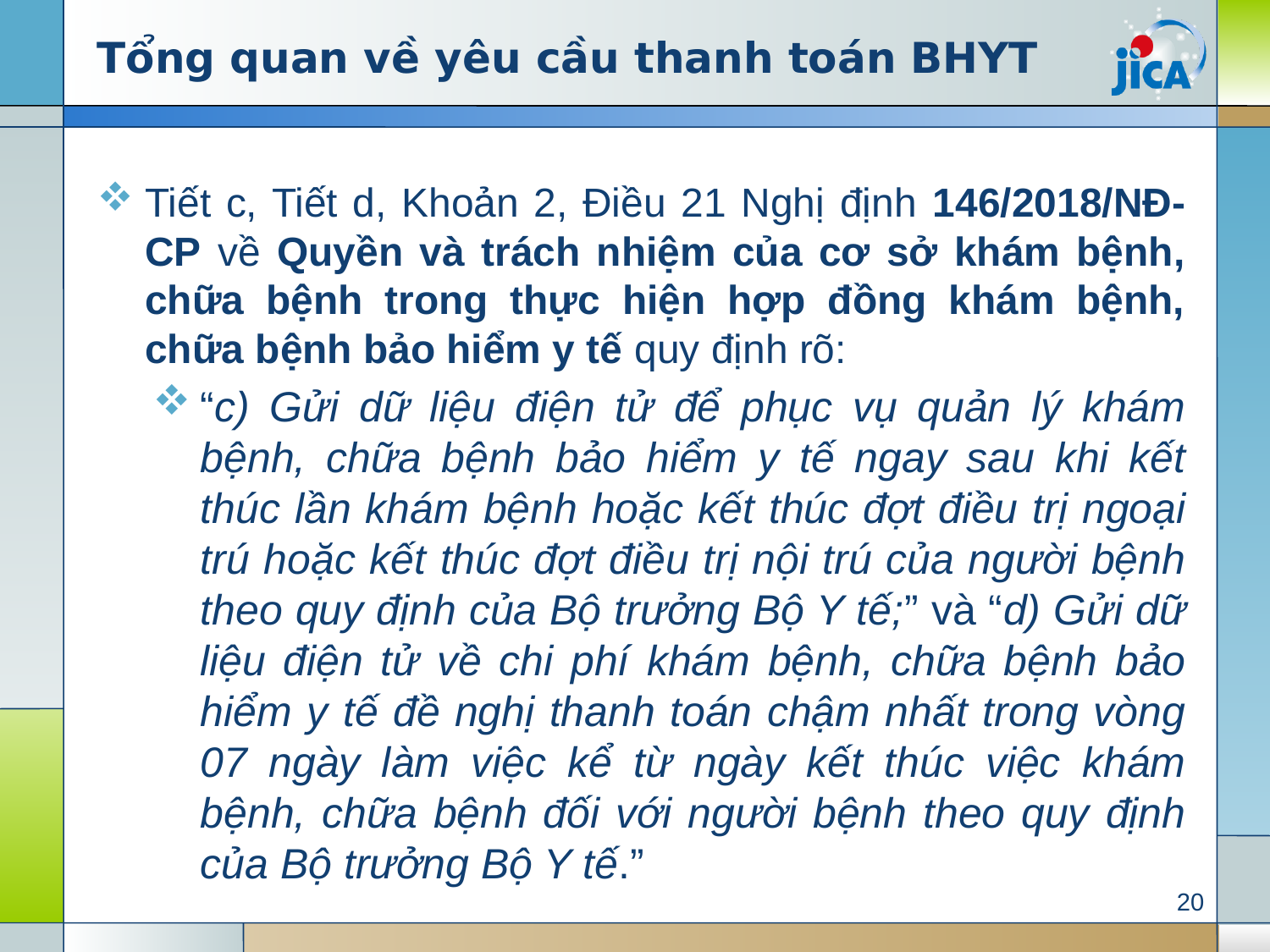

Tổng quan về yêu cầu thanh toán BHYT
#
Tiết c, Tiết d, Khoản 2, Điều 21 Nghị định 146/2018/NĐ-CP về Quyền và trách nhiệm của cơ sở khám bệnh, chữa bệnh trong thực hiện hợp đồng khám bệnh, chữa bệnh bảo hiểm y tế quy định rõ:
“c) Gửi dữ liệu điện tử để phục vụ quản lý khám bệnh, chữa bệnh bảo hiểm y tế ngay sau khi kết thúc lần khám bệnh hoặc kết thúc đợt điều trị ngoại trú hoặc kết thúc đợt điều trị nội trú của người bệnh theo quy định của Bộ trưởng Bộ Y tế;” và “d) Gửi dữ liệu điện tử về chi phí khám bệnh, chữa bệnh bảo hiểm y tế đề nghị thanh toán chậm nhất trong vòng 07 ngày làm việc kể từ ngày kết thúc việc khám bệnh, chữa bệnh đối với người bệnh theo quy định của Bộ trưởng Bộ Y tế.”

20